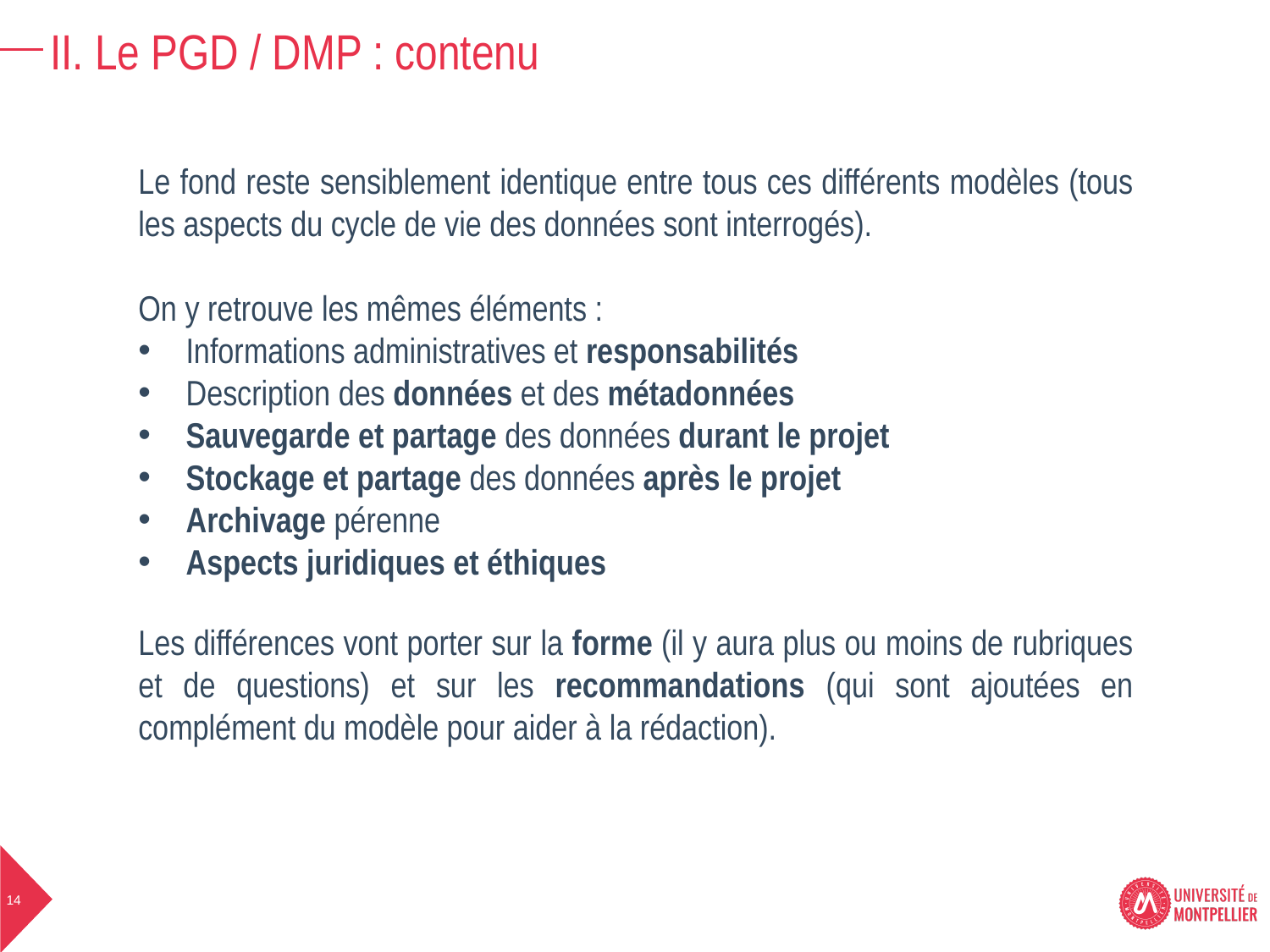

II. Le PGD / DMP : contenu
Le fond reste sensiblement identique entre tous ces différents modèles (tous les aspects du cycle de vie des données sont interrogés).

On y retrouve les mêmes éléments :
Informations administratives et responsabilités
Description des données et des métadonnées
Sauvegarde et partage des données durant le projet
Stockage et partage des données après le projet
Archivage pérenne
Aspects juridiques et éthiques

Les différences vont porter sur la forme (il y aura plus ou moins de rubriques et de questions) et sur les recommandations (qui sont ajoutées en complément du modèle pour aider à la rédaction).

14